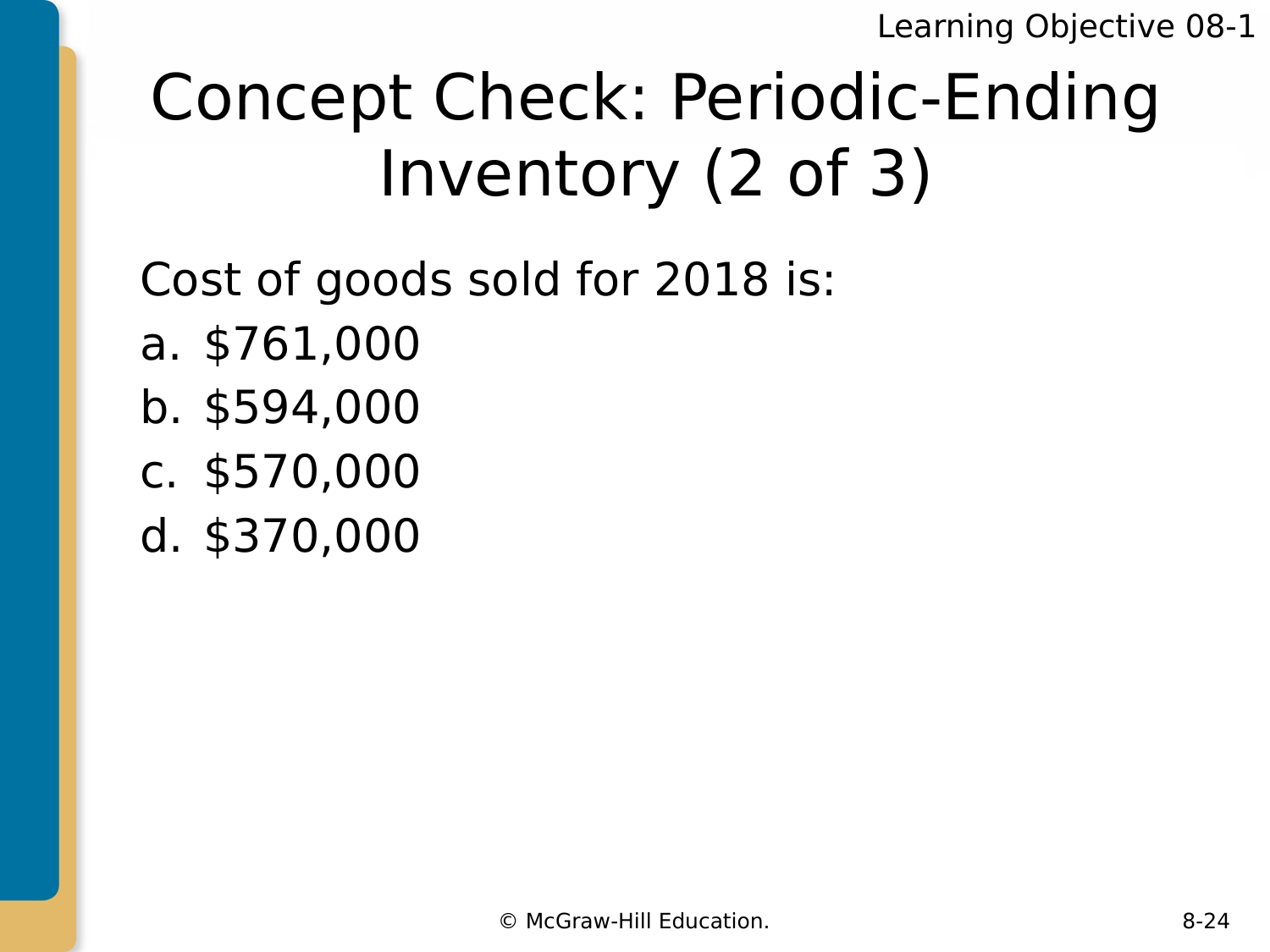

Learning Objective 08-1
# Concept Check: Periodic-Ending Inventory (2 of 3)
Cost of goods sold for 2018 is:
$761,000
$594,000
$570,000
$370,000